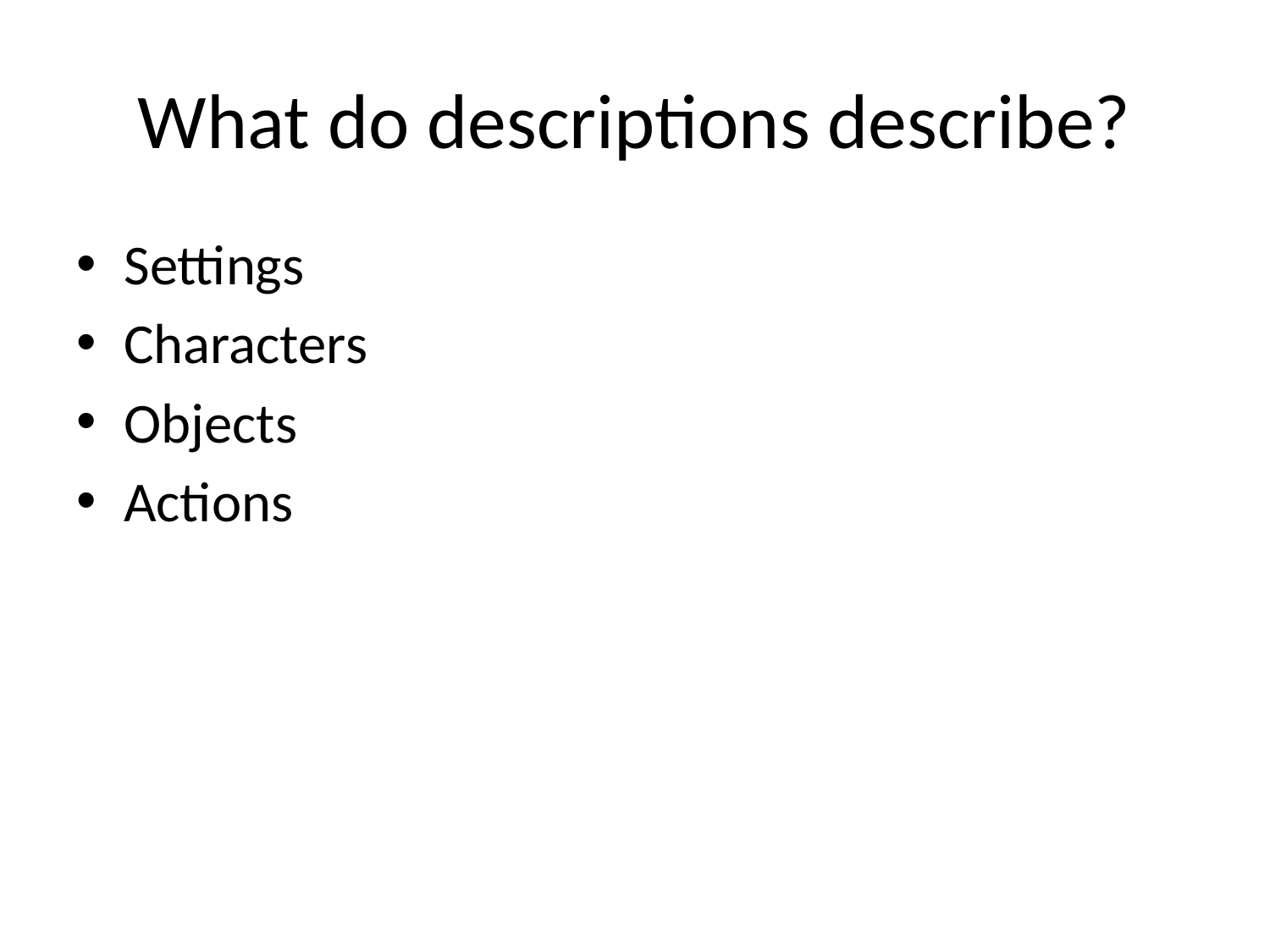

# What do descriptions describe?
Settings
Characters
Objects
Actions